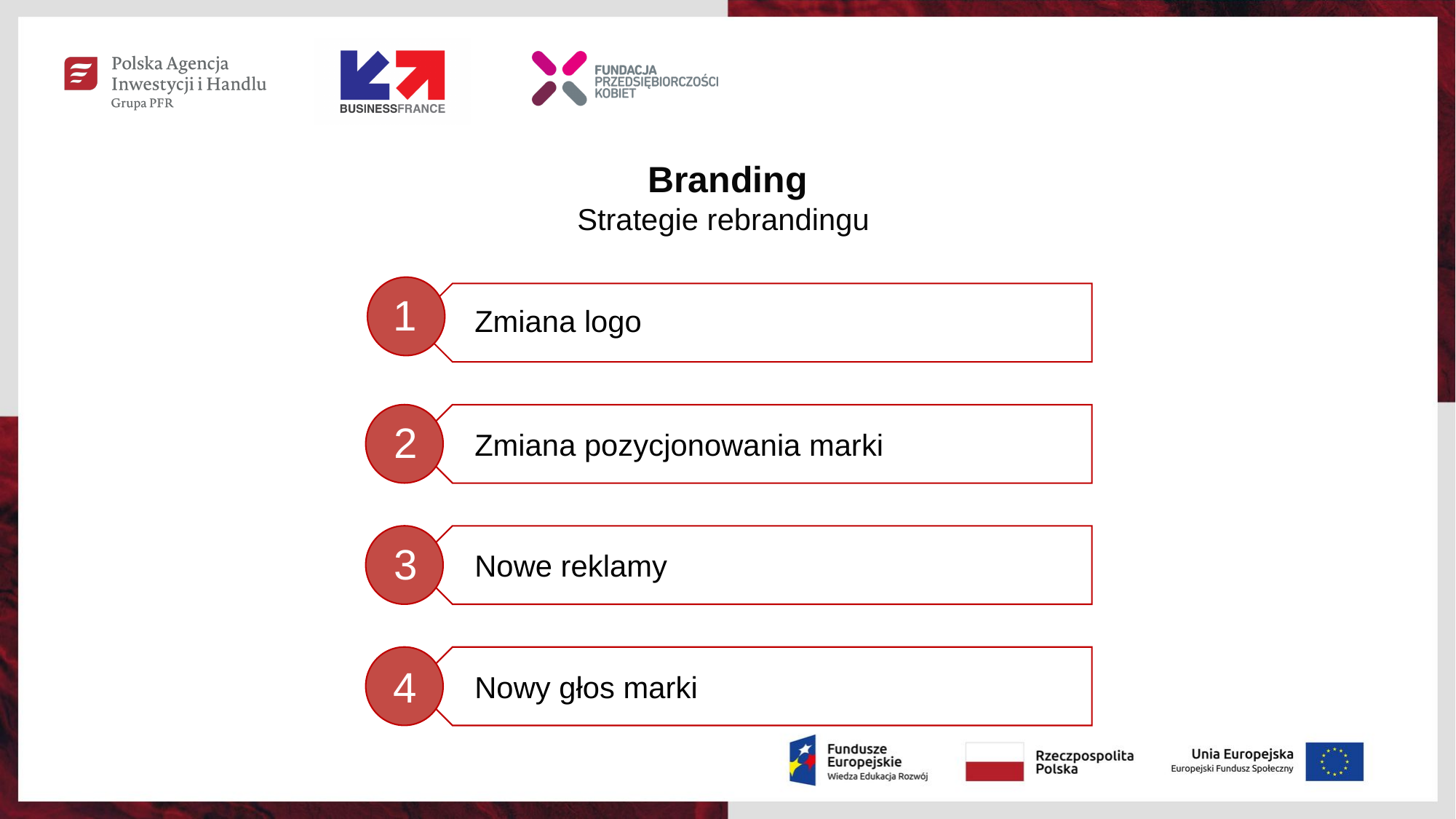

Branding
Strategie rebrandingu

1

Zmiana logo

Zmiana pozycjonowania marki
2

Nowe reklamy
3

Nowy głos marki
4